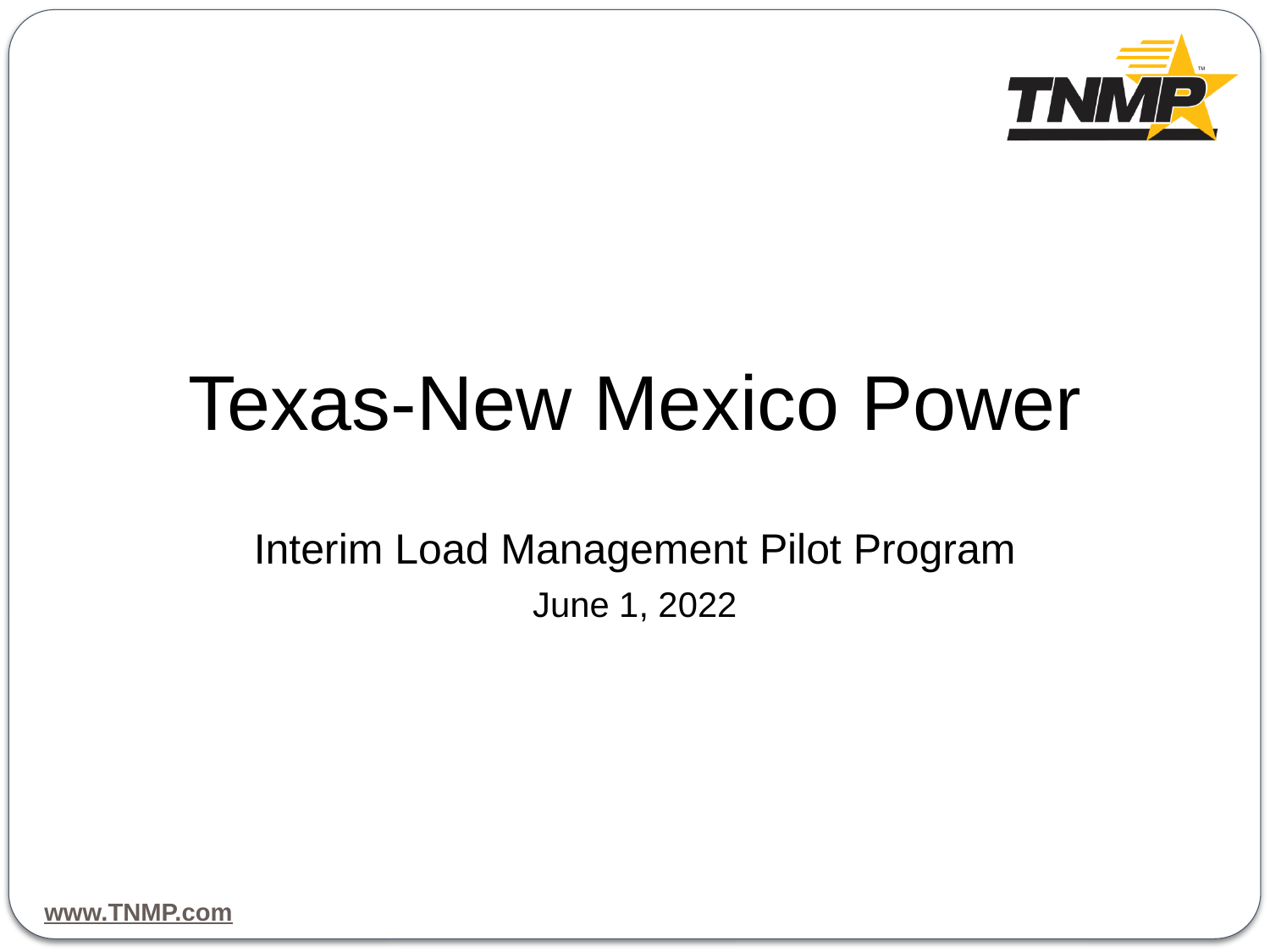

Texas-New Mexico Power

Interim Load Management Pilot Program
June 1, 2022